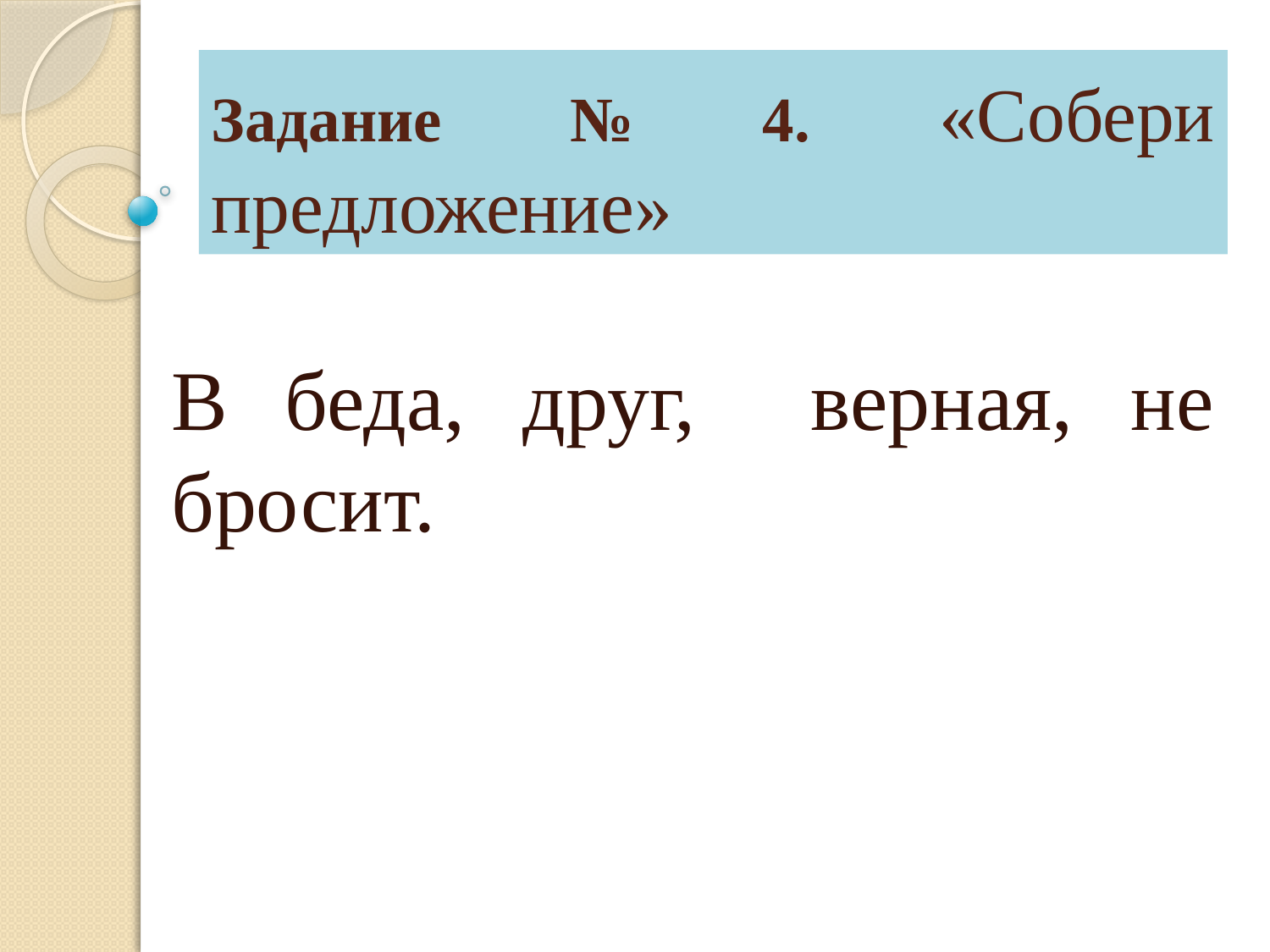

# Задание № 4. «Собери предложение»
В беда, друг,  верная, не бросит.